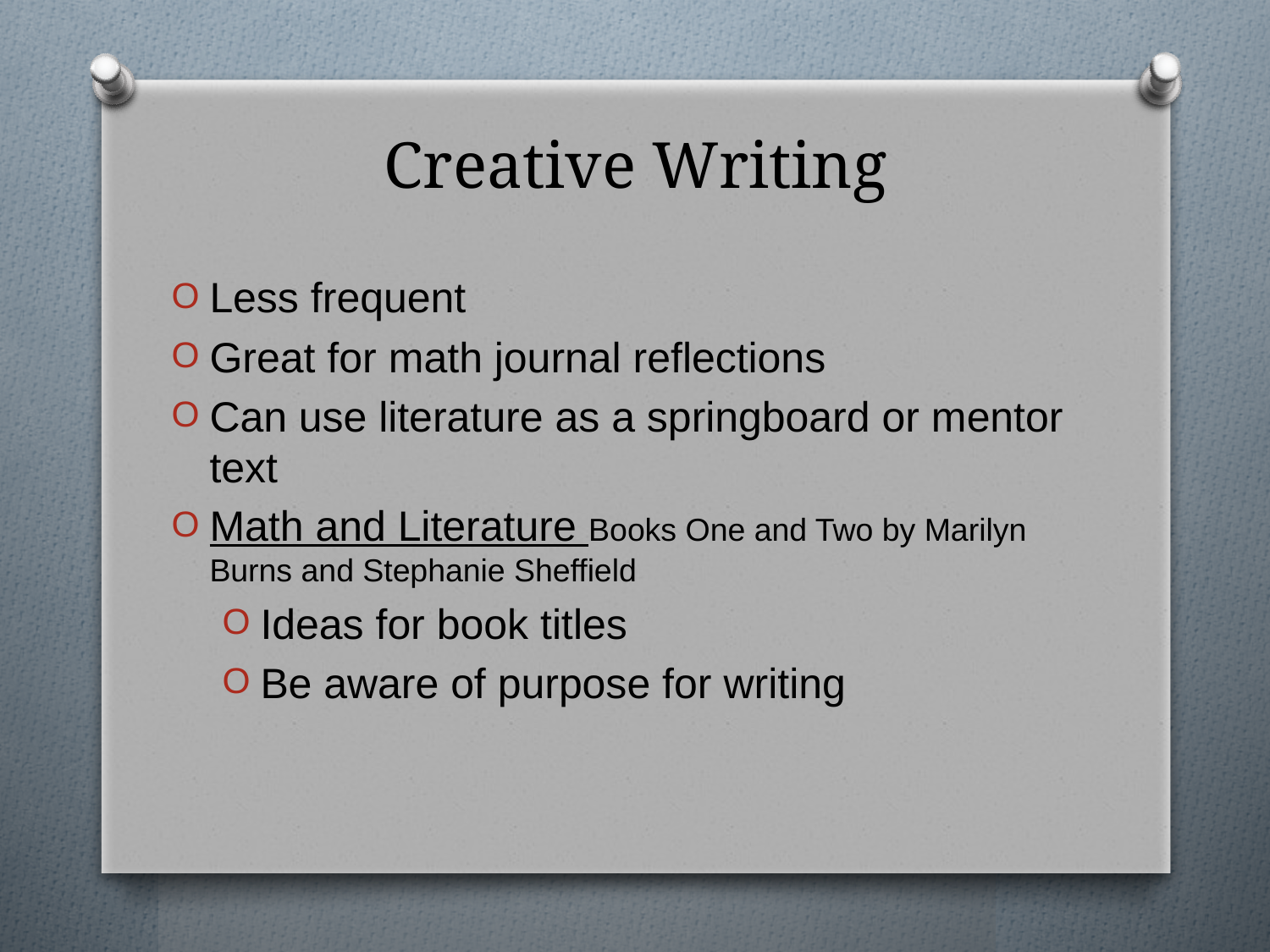

# Creative Writing
Less frequent
Great for math journal reflections
Can use literature as a springboard or mentor text
Math and Literature Books One and Two by Marilyn Burns and Stephanie Sheffield
Ideas for book titles
Be aware of purpose for writing